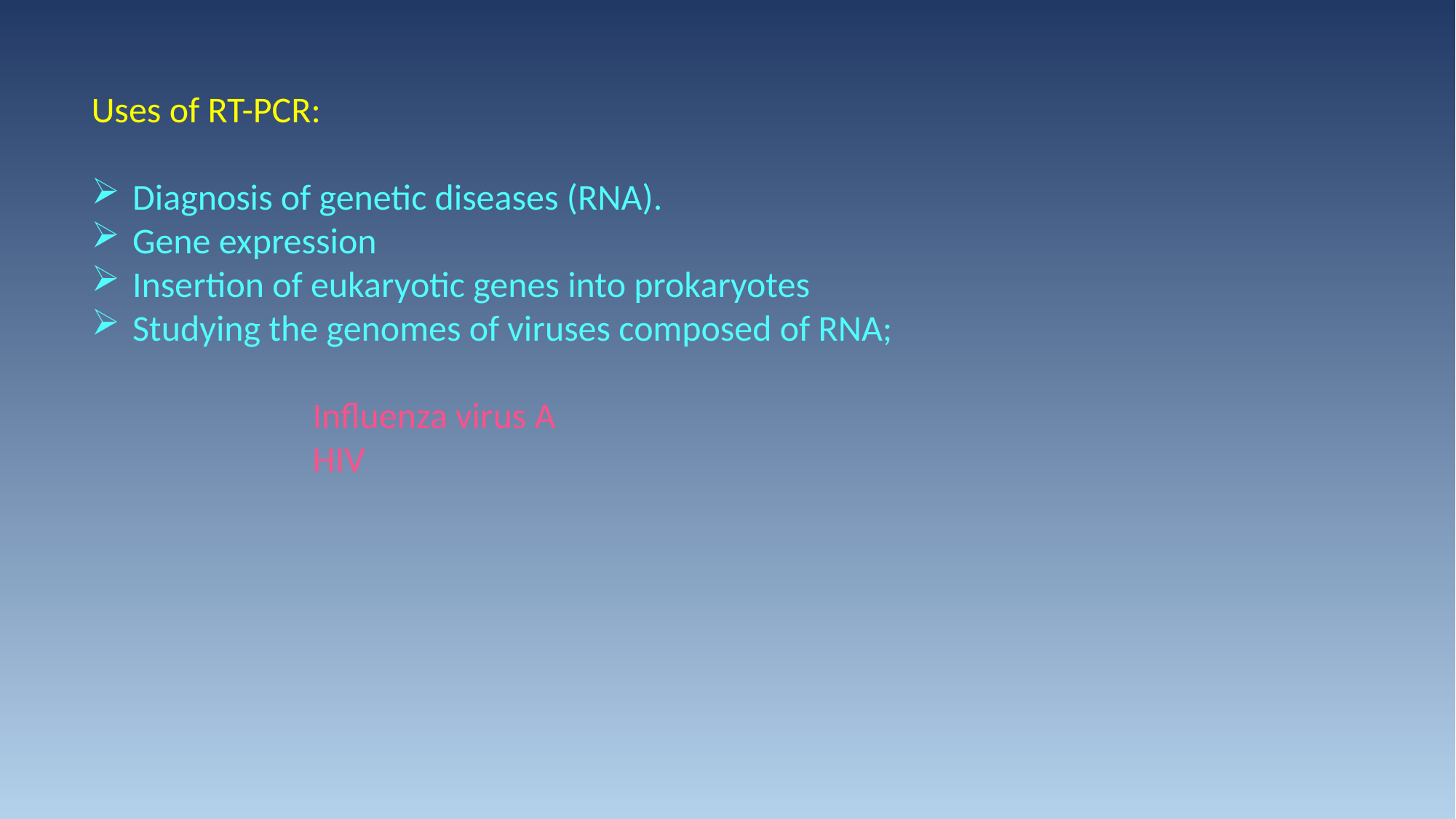

Uses of RT-PCR:

Diagnosis of genetic diseases (RNA).
Gene expression
Insertion of eukaryotic genes into prokaryotes
Studying the genomes of viruses composed of RNA;

                           Influenza virus A
                           HIV